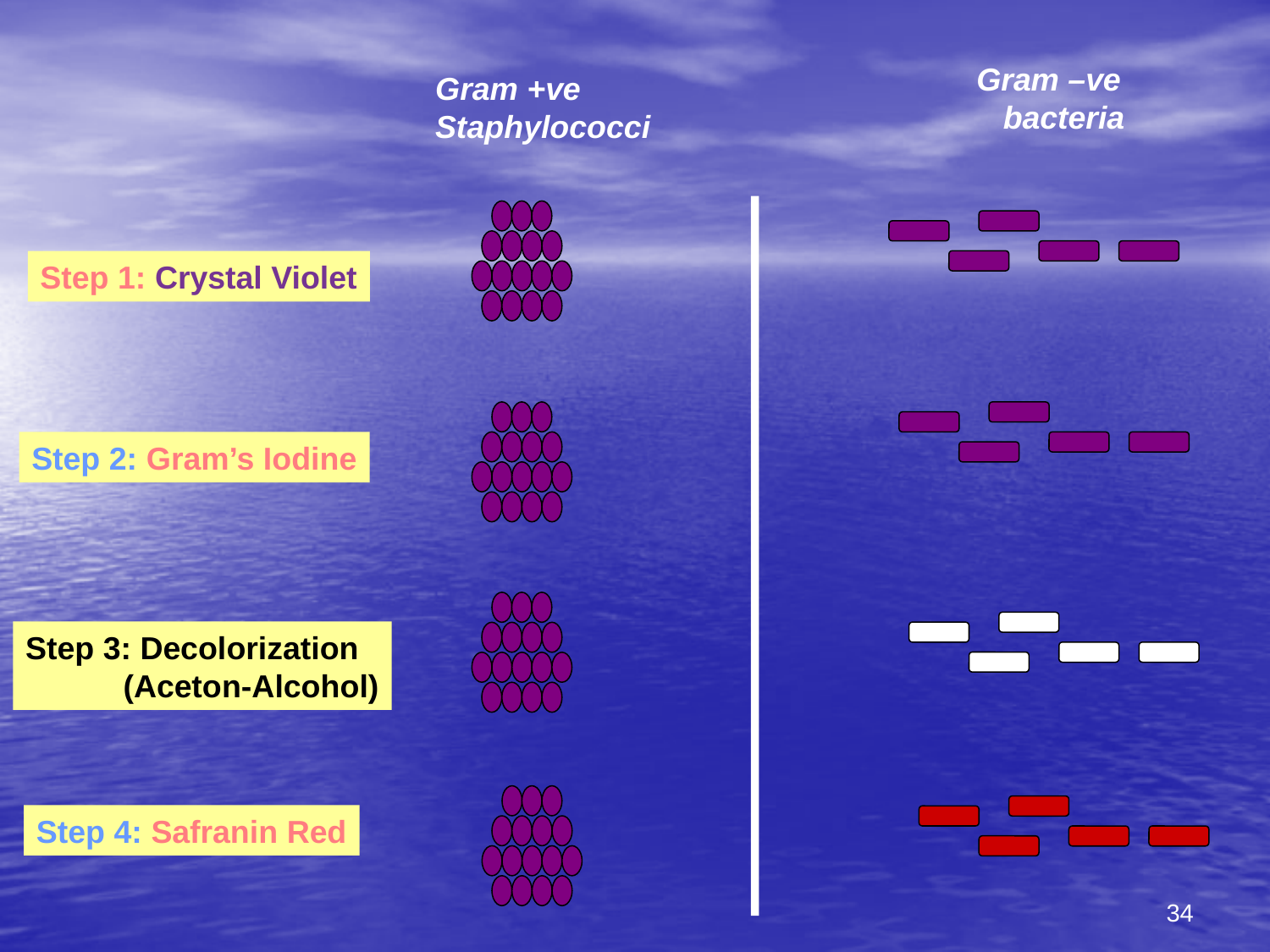

Gram –ve
   bacteria
Gram +ve
Staphylococci

Step 1: Crystal Violet

Step 2: Gram’s Iodine

Step 3: Decolorization
           (Aceton-Alcohol)

Step 4: Safranin Red
34